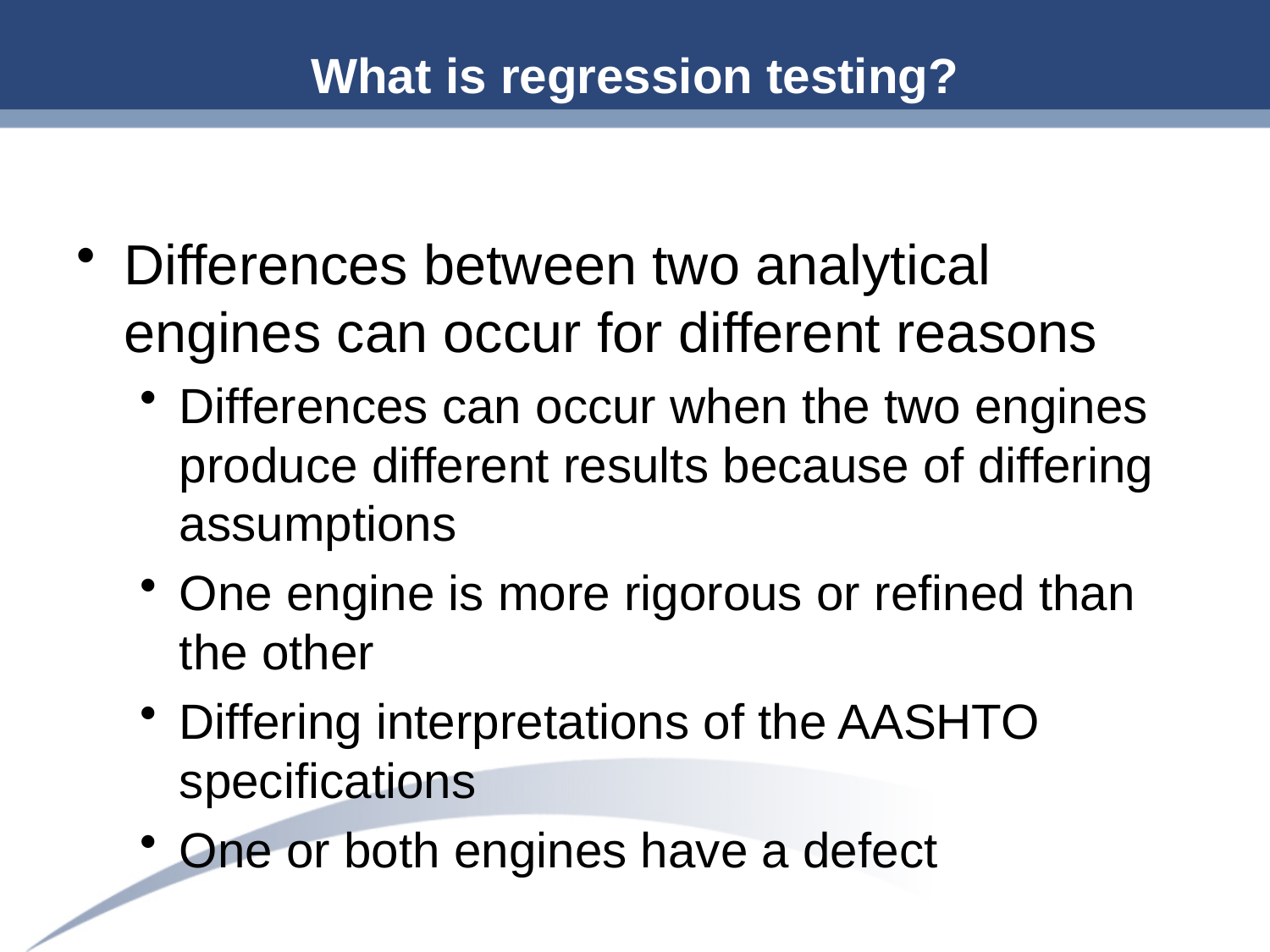

21
# What is regression testing?
Differences between two analytical engines can occur for different reasons
Differences can occur when the two engines produce different results because of differing assumptions
One engine is more rigorous or refined than the other
Differing interpretations of the AASHTO specifications
One or both engines have a defect